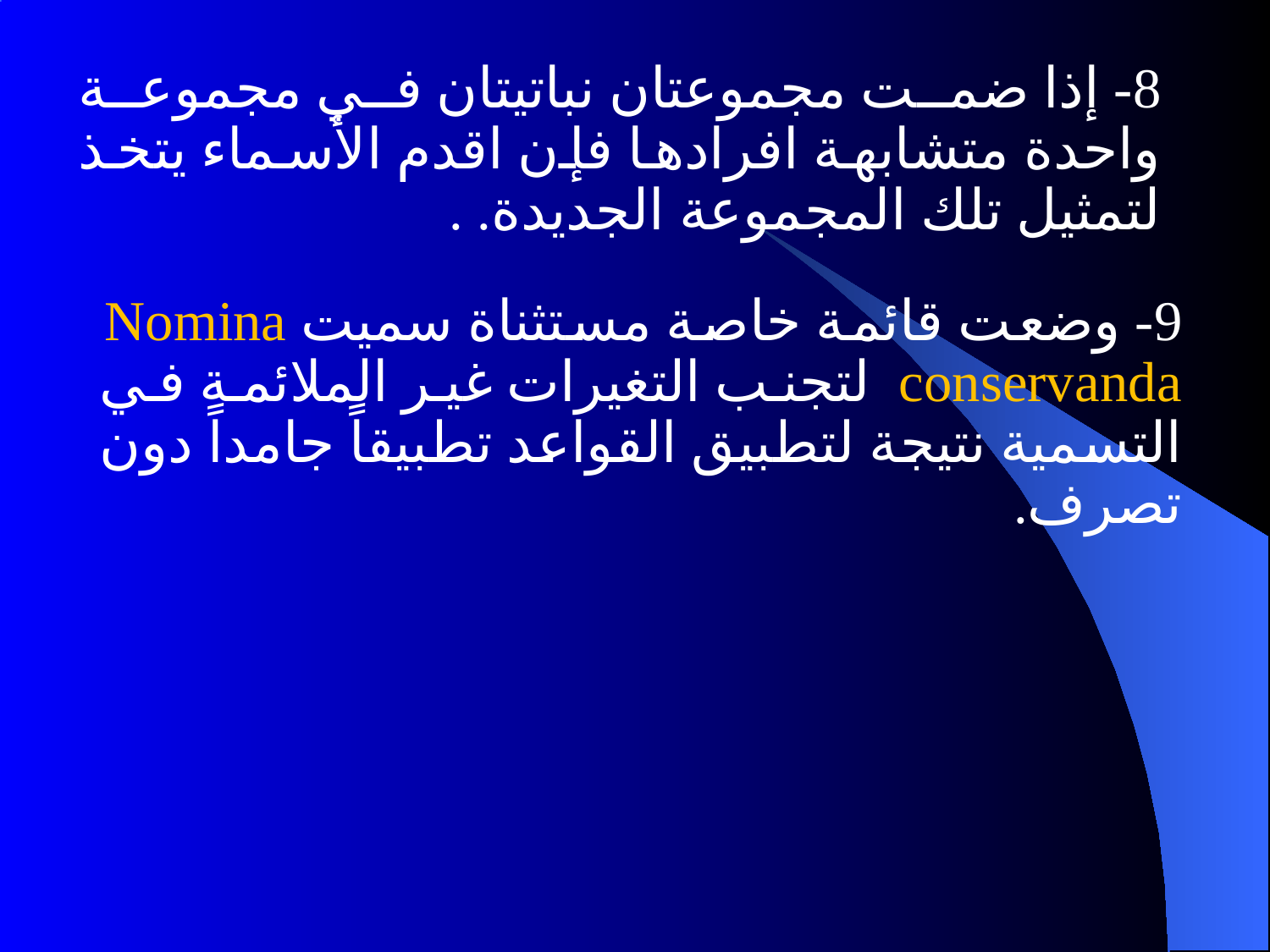

8- إذا ضمت مجموعتان نباتيتان في مجموعة واحدة متشابهة افرادها فإن اقدم الأسماء يتخذ لتمثيل تلك المجموعة الجديدة. .

9- وضعت قائمة خاصة مستثناة سميت Nomina conservanda  لتجنب التغيرات غير الملائمة في التسمية نتيجة لتطبيق القواعد تطبيقاً جامداً دون تصرف.